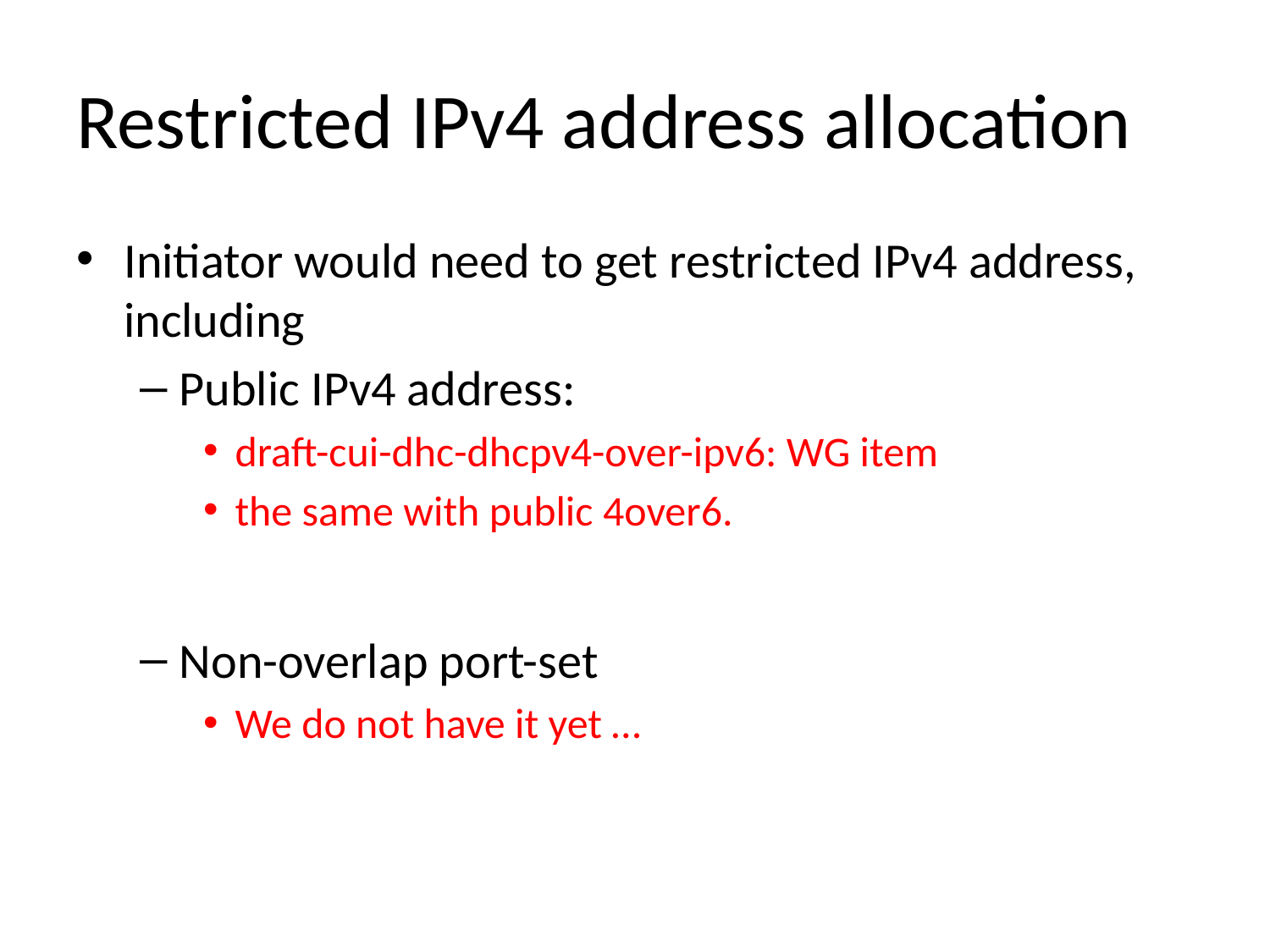

# Restricted IPv4 address allocation
Initiator would need to get restricted IPv4 address, including
Public IPv4 address:
draft-cui-dhc-dhcpv4-over-ipv6: WG item
the same with public 4over6.

Non-overlap port-set
We do not have it yet …